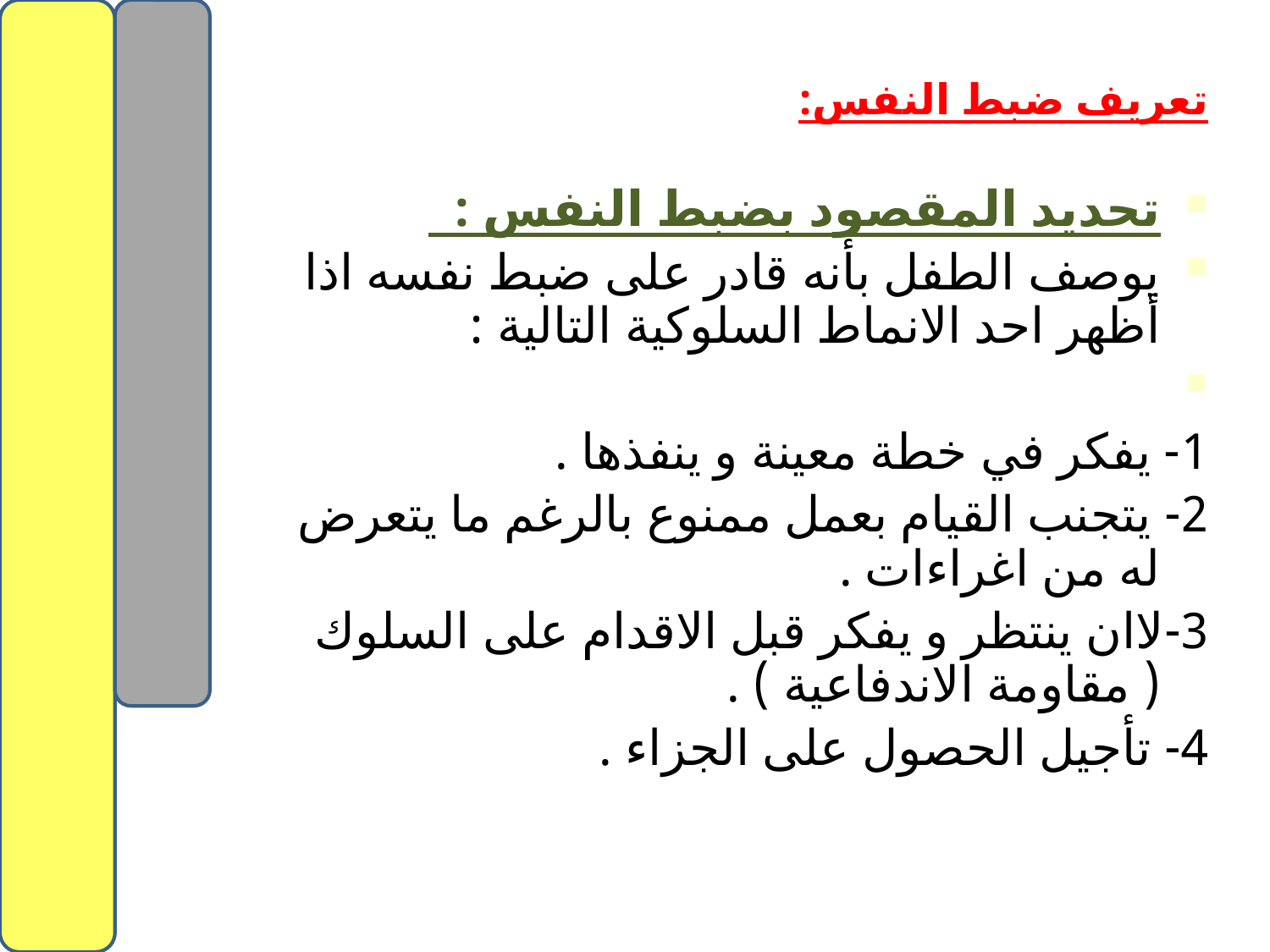

تعريف ضبط النفس:

تحديد المقصود بضبط النفس :
يوصف الطفل بأنه قادر على ضبط نفسه اذا أظهر احد الانماط السلوكية التالية :

1- يفكر في خطة معينة و ينفذها .
2- يتجنب القيام بعمل ممنوع بالرغم ما يتعرض له من اغراءات .
3-لاان ينتظر و يفكر قبل الاقدام على السلوك ( مقاومة الاندفاعية ) .
4- تأجيل الحصول على الجزاء .